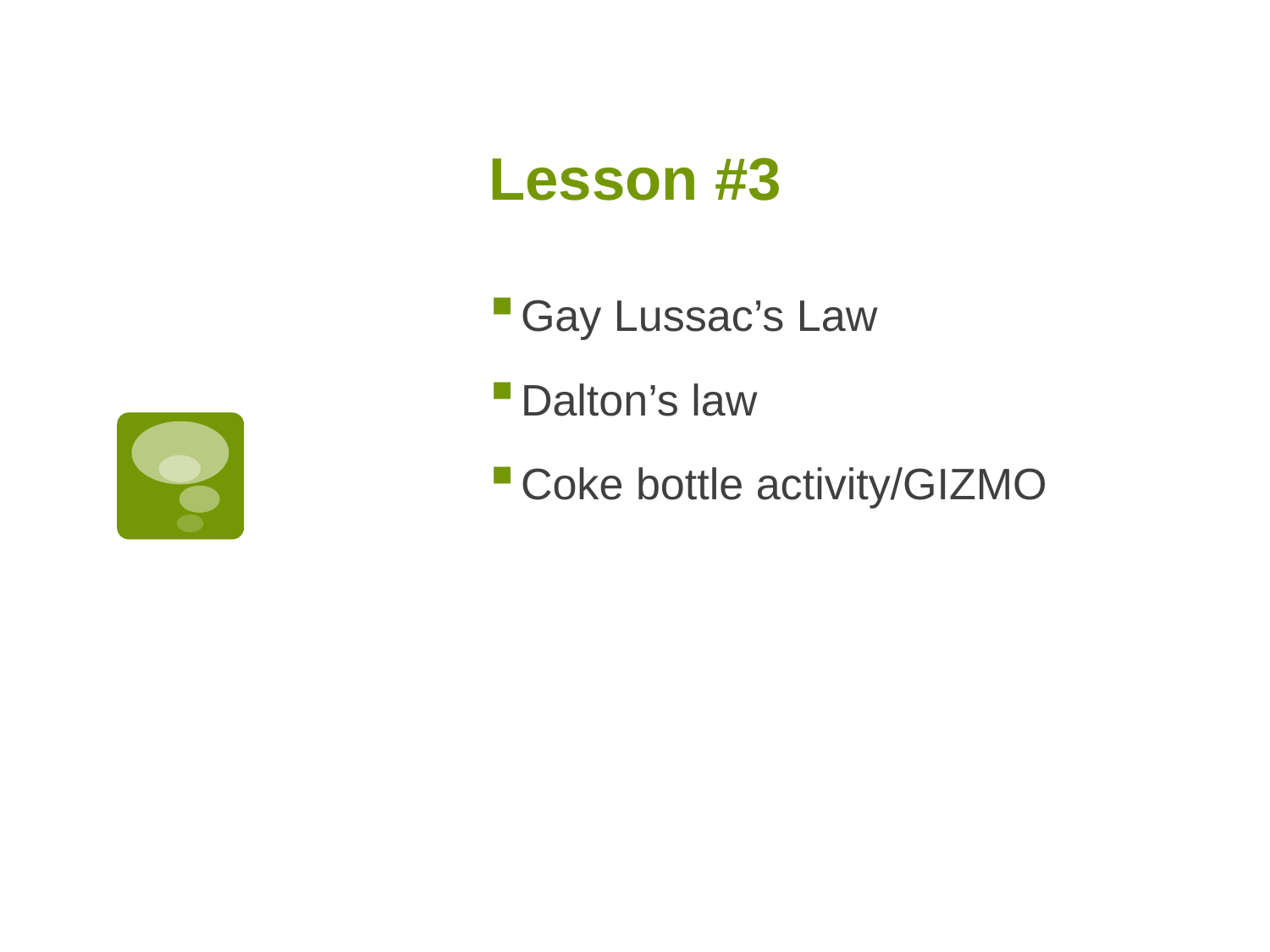

# Lesson #3
Gay Lussac’s Law
Dalton’s law
Coke bottle activity/GIZMO